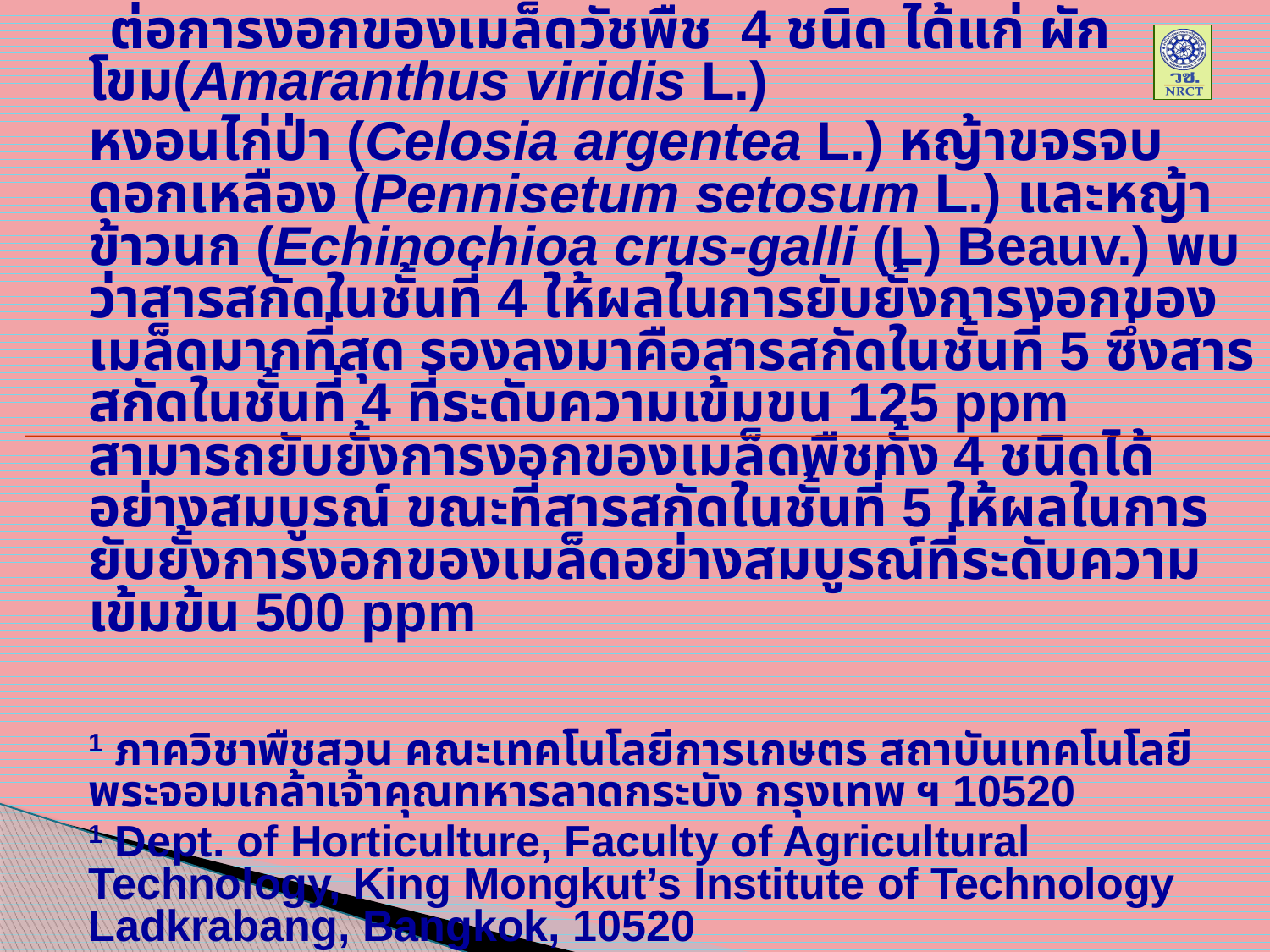

ต่อการงอกของเมล็ดวัชพืช  4 ชนิด ได้แก่ ผักโขม(Amaranthus viridis L.)
	หงอนไก่ป่า (Celosia argentea L.) หญ้าขจรจบดอกเหลือง (Pennisetum setosum L.) และหญ้าข้าวนก (Echinochioa crus-galli (L) Beauv.) พบว่าสารสกัดในชั้นที่ 4 ให้ผลในการยับยั้งการงอกของเมล็ดมากที่สุด รองลงมาคือสารสกัดในชั้นที่ 5 ซึ่งสารสกัดในชั้นที่ 4 ที่ระดับความเข้มขน 125 ppm สามารถยับยั้งการงอกของเมล็ดพืชทั้ง 4 ชนิดได้อย่างสมบูรณ์ ขณะที่สารสกัดในชั้นที่ 5 ให้ผลในการยับยั้งการงอกของเมล็ดอย่างสมบูรณ์ที่ระดับความเข้มข้น 500 ppm

	1 ภาควิชาพืชสวน คณะเทคโนโลยีการเกษตร สถาบันเทคโนโลยีพระจอมเกล้าเจ้าคุณทหารลาดกระบัง กรุงเทพ ฯ 10520
	1 Dept. of Horticulture, Faculty of Agricultural Technology, King Mongkut’s Institute of Technology Ladkrabang, Bangkok, 10520
	2 ภาควิชาเคมี คณะวิทยาศาสตร์ สถาบันเทคโนโลยีพระจอมเกล้าเจ้าคุณทหารลาดกระบัง กรุงเทพ ฯ 10520
	2 Dept. of Chemistry, Faculty of Science, King Mongkut’s Institute of Technology Ladkrabang, Bangkok, 10520